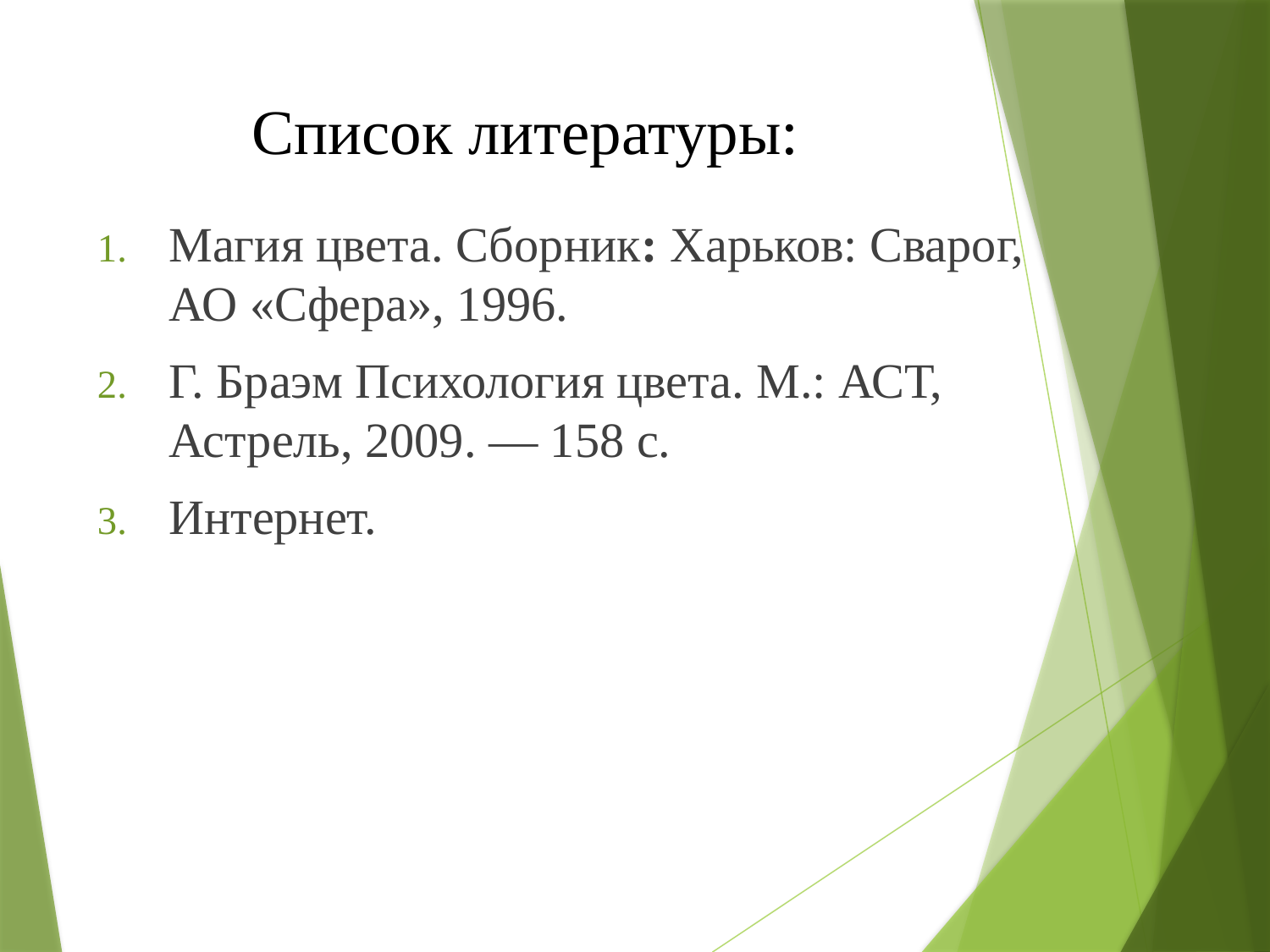

# Список литературы:
Магия цвета. Сборник: Харьков: Сварог, АО «Сфера», 1996.
Г. Браэм Психология цвета. М.: АСТ, Астрель, 2009. — 158 с.
Интернет.